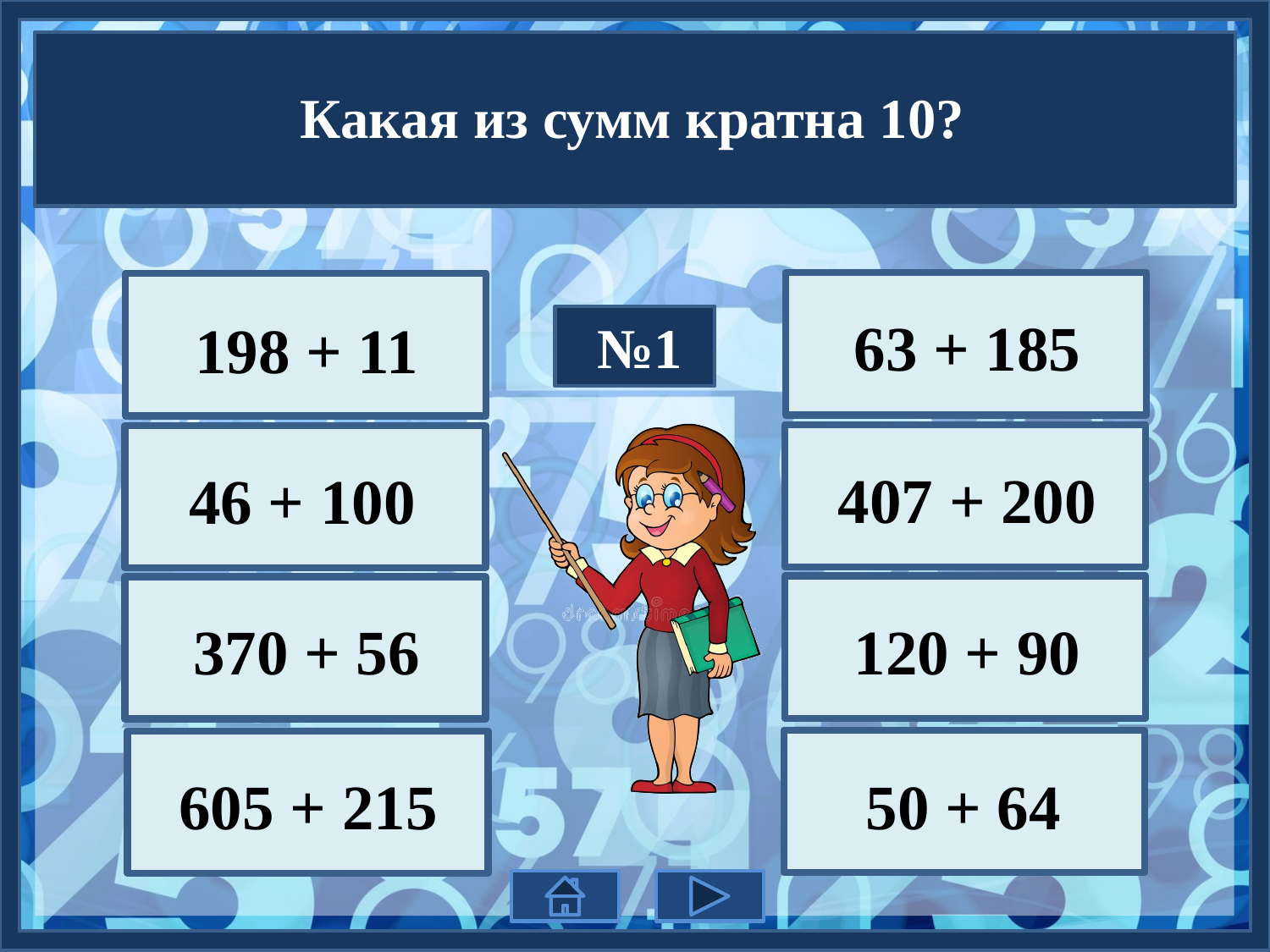

Какая из сумм кратна 10?
63 + 185
198 + 11
№1
407 + 200
46 + 100
370 + 56
120 + 90
605 + 215
50 + 64